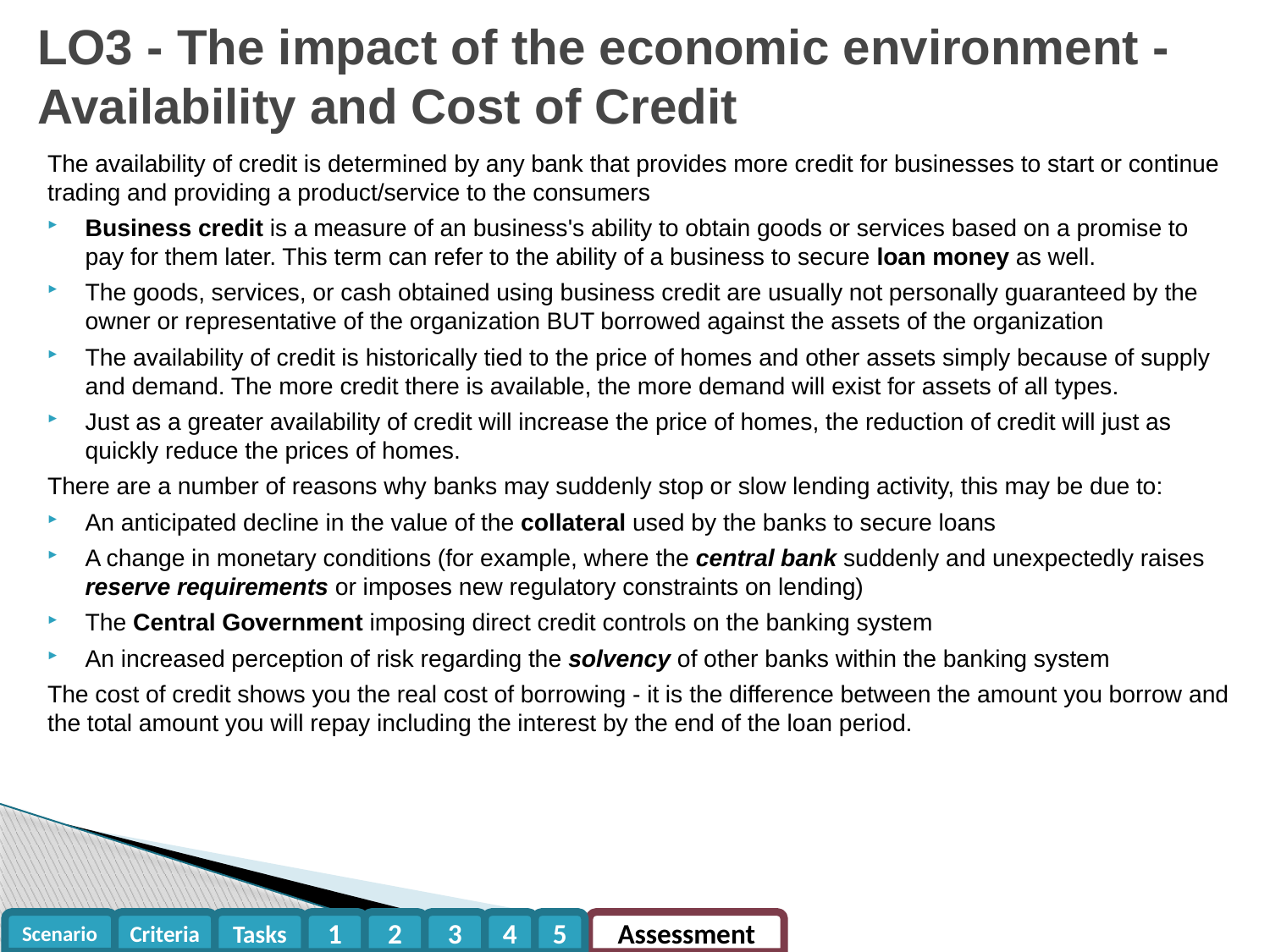

LO3 - The impact of the economic environment - Availability and Cost of Credit
The availability of credit is determined by any bank that provides more credit for businesses to start or continue trading and providing a product/service to the consumers
Business credit is a measure of an business's ability to obtain goods or services based on a promise to pay for them later. This term can refer to the ability of a business to secure loan money as well.
The goods, services, or cash obtained using business credit are usually not personally guaranteed by the owner or representative of the organization BUT borrowed against the assets of the organization
The availability of credit is historically tied to the price of homes and other assets simply because of supply and demand. The more credit there is available, the more demand will exist for assets of all types.
Just as a greater availability of credit will increase the price of homes, the reduction of credit will just as quickly reduce the prices of homes.
There are a number of reasons why banks may suddenly stop or slow lending activity, this may be due to:
An anticipated decline in the value of the collateral used by the banks to secure loans
A change in monetary conditions (for example, where the central bank suddenly and unexpectedly raises reserve requirements or imposes new regulatory constraints on lending)
The Central Government imposing direct credit controls on the banking system
An increased perception of risk regarding the solvency of other banks within the banking system
The cost of credit shows you the real cost of borrowing - it is the difference between the amount you borrow and the total amount you will repay including the interest by the end of the loan period.